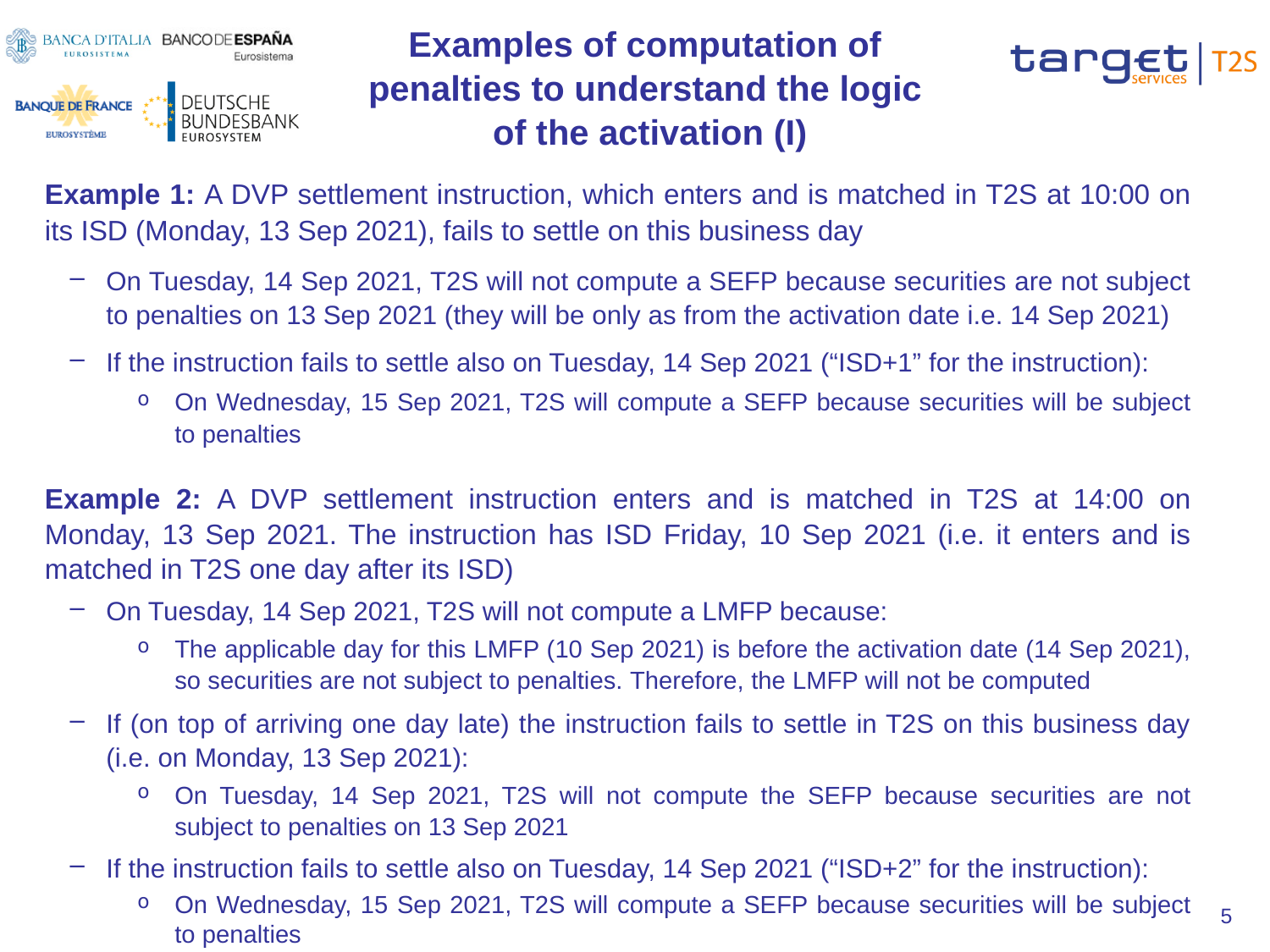

# Examples of computation of penalties to understand the logic of the activation (I)
Example 1: A DVP settlement instruction, which enters and is matched in T2S at 10:00 on its ISD (Monday, 13 Sep 2021), fails to settle on this business day
On Tuesday, 14 Sep 2021, T2S will not compute a SEFP because securities are not subject to penalties on 13 Sep 2021 (they will be only as from the activation date i.e. 14 Sep 2021)
If the instruction fails to settle also on Tuesday, 14 Sep 2021 (“ISD+1” for the instruction):
On Wednesday, 15 Sep 2021, T2S will compute a SEFP because securities will be subject to penalties
Example 2: A DVP settlement instruction enters and is matched in T2S at 14:00 on Monday, 13 Sep 2021. The instruction has ISD Friday, 10 Sep 2021 (i.e. it enters and is matched in T2S one day after its ISD)
On Tuesday, 14 Sep 2021, T2S will not compute a LMFP because:
The applicable day for this LMFP (10 Sep 2021) is before the activation date (14 Sep 2021), so securities are not subject to penalties. Therefore, the LMFP will not be computed
If (on top of arriving one day late) the instruction fails to settle in T2S on this business day (i.e. on Monday, 13 Sep 2021):
On Tuesday, 14 Sep 2021, T2S will not compute the SEFP because securities are not subject to penalties on 13 Sep 2021
If the instruction fails to settle also on Tuesday, 14 Sep 2021 (“ISD+2” for the instruction):
On Wednesday, 15 Sep 2021, T2S will compute a SEFP because securities will be subject to penalties

5